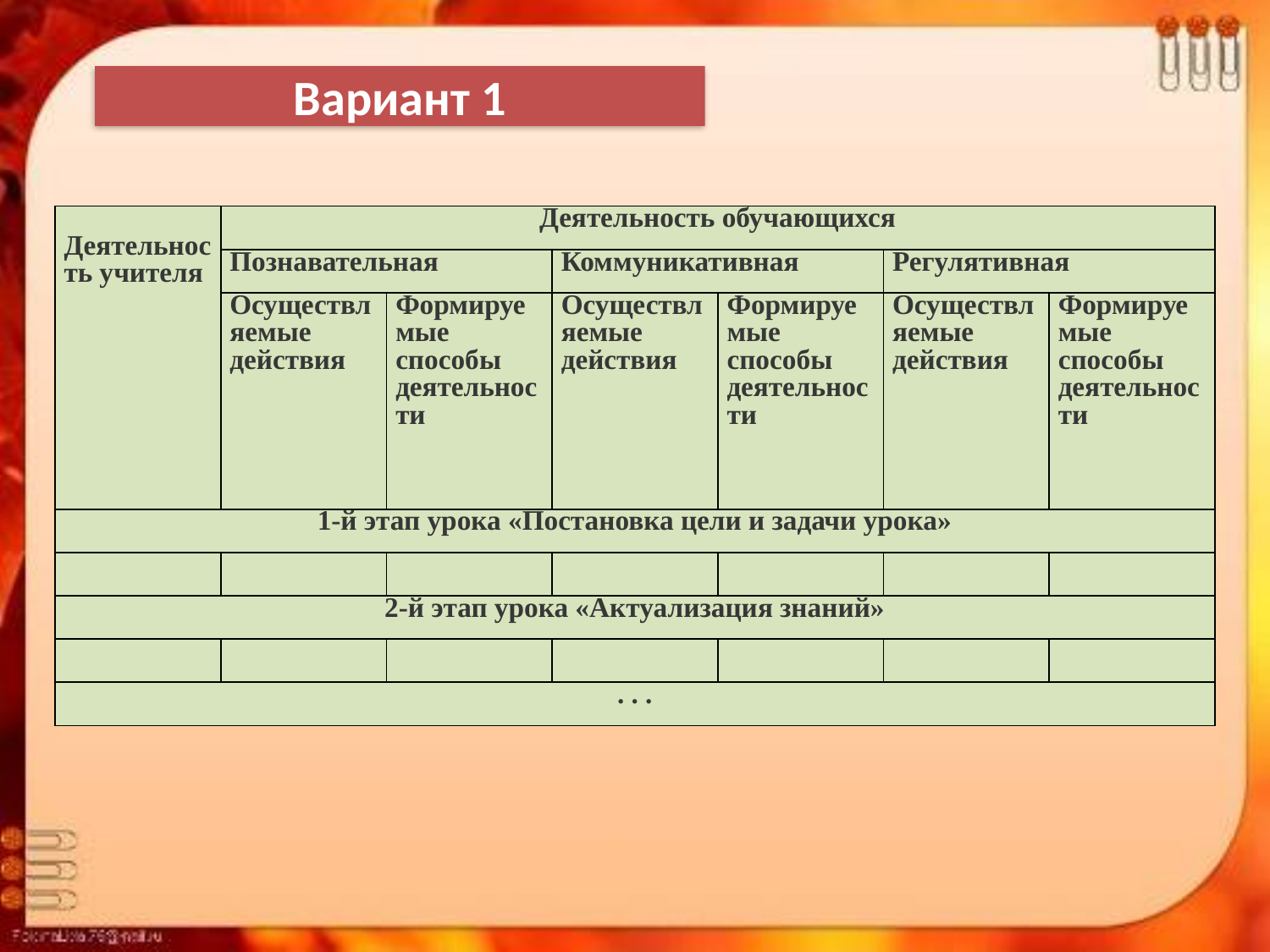

Вариант 1
| Деятельность учителя | Деятельность обучающихся |  |  |  |  |  |
| --- | --- | --- | --- | --- | --- | --- |
|  | Познавательная |  | Коммуникативная |  | Регулятивная |  |
|  | Осуществляемые действия | Формируемые способы деятельности | Осуществляемые действия | Формируемые способы деятельности | Осуществляемые действия | Формируемые способы деятельности |
| 1-й этап урока «Постановка цели и задачи урока» |  |  |  |  |  |  |
|  |  |  |  |  |  |  |
| 2-й этап урока «Актуализация знаний» |  |  |  |  |  |  |
|  |  |  |  |  |  |  |
| . . . |  |  |  |  |  |  |